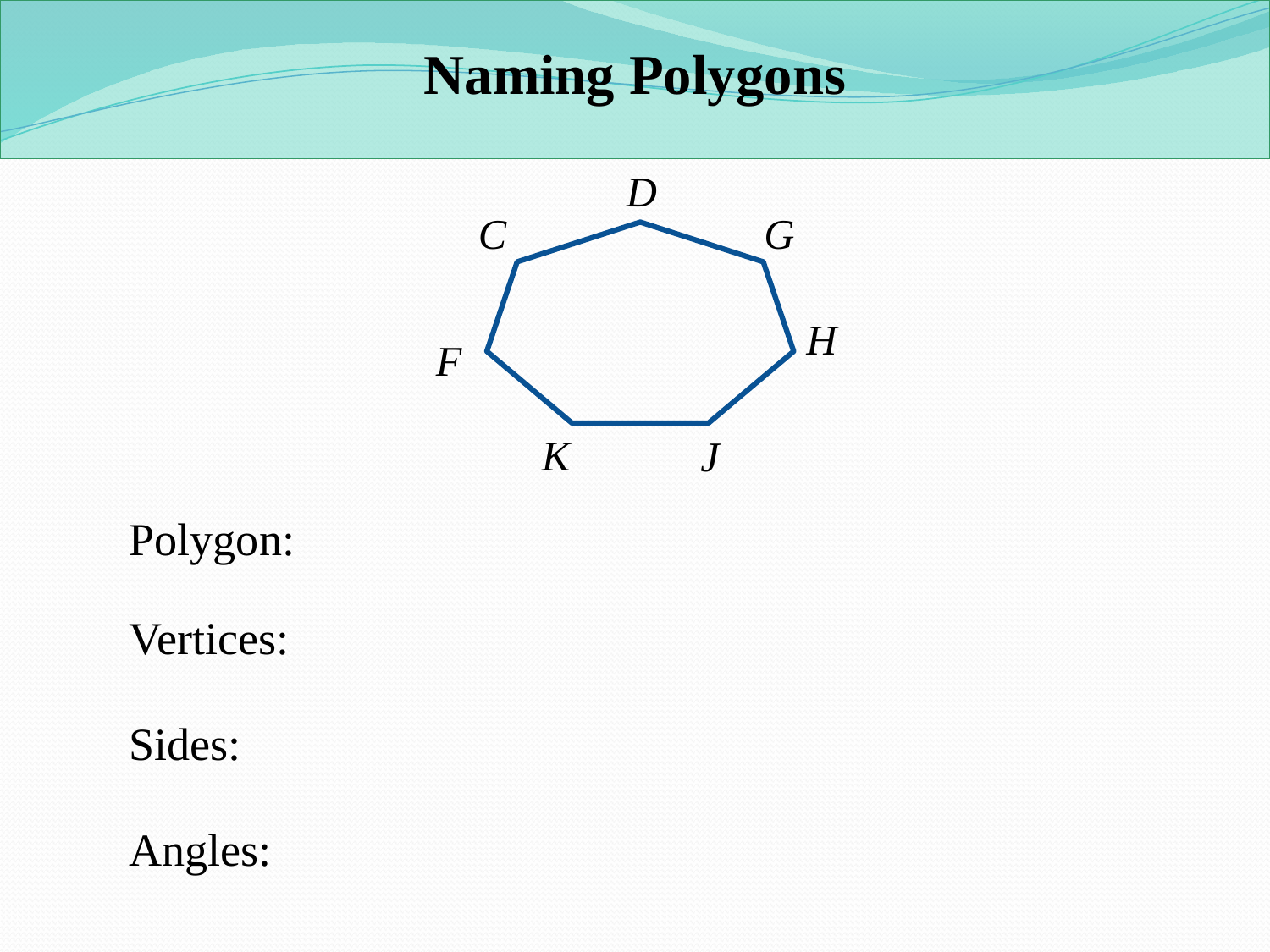

Naming Polygons
D
C
G

H
F
K
J
Polygon:
Vertices:
Sides:
Angles: